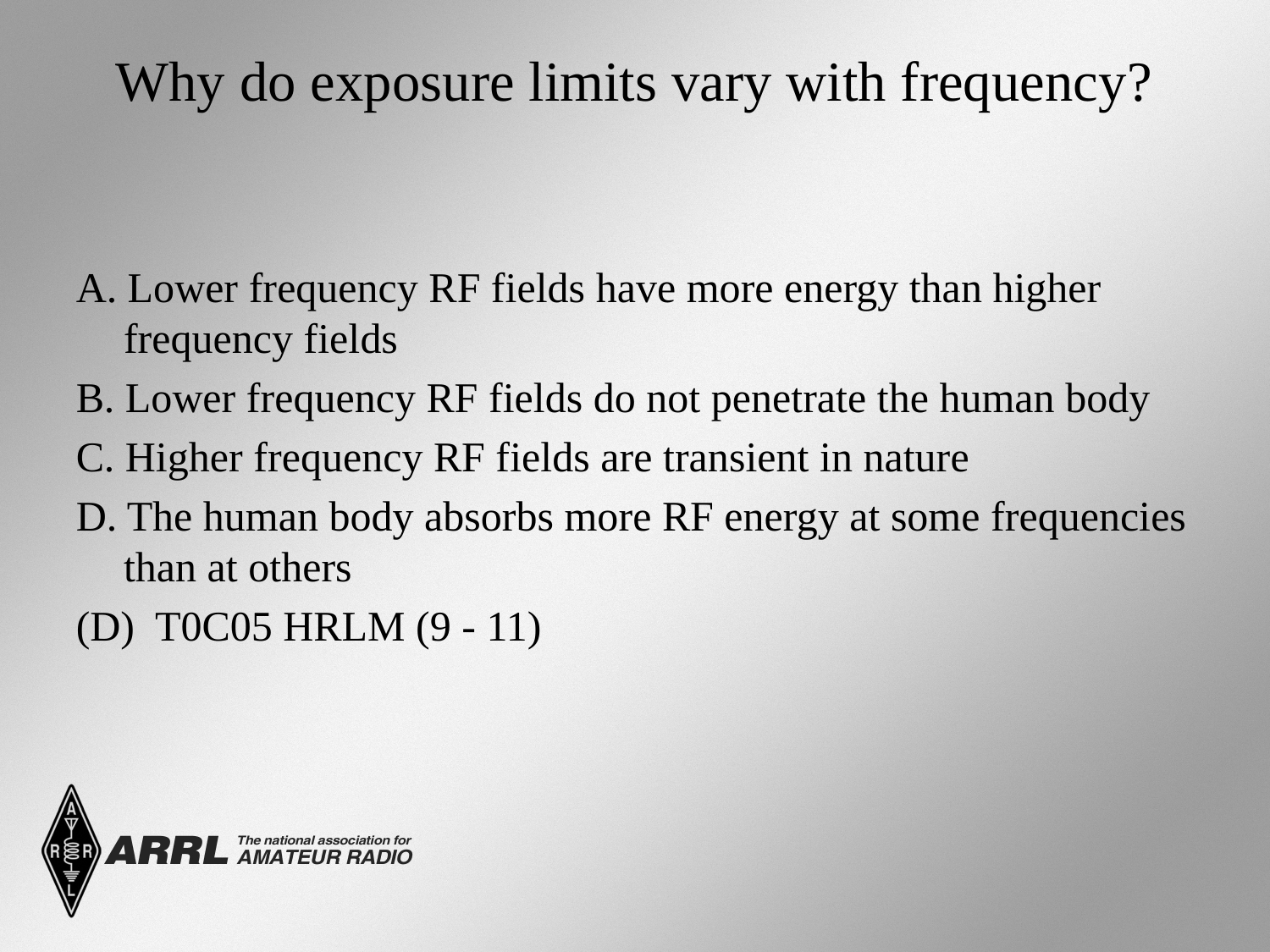

# Why do exposure limits vary with frequency?
A. Lower frequency RF fields have more energy than higher frequency fields
B. Lower frequency RF fields do not penetrate the human body
C. Higher frequency RF fields are transient in nature
D. The human body absorbs more RF energy at some frequencies than at others
(D)  T0C05 HRLM (9 - 11)